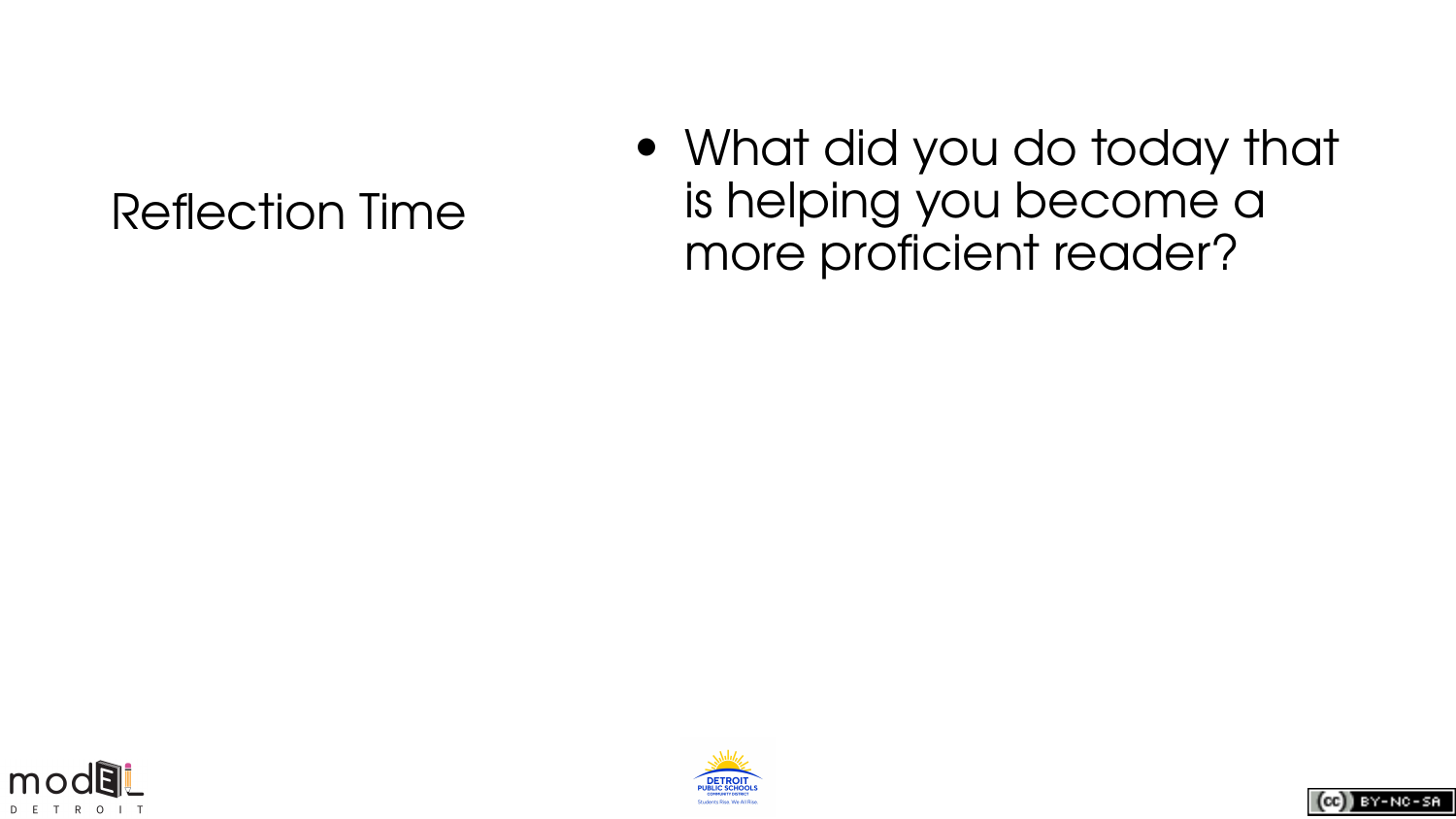

# Reflection Time
What did you do today that is helping you become a more proficient reader?